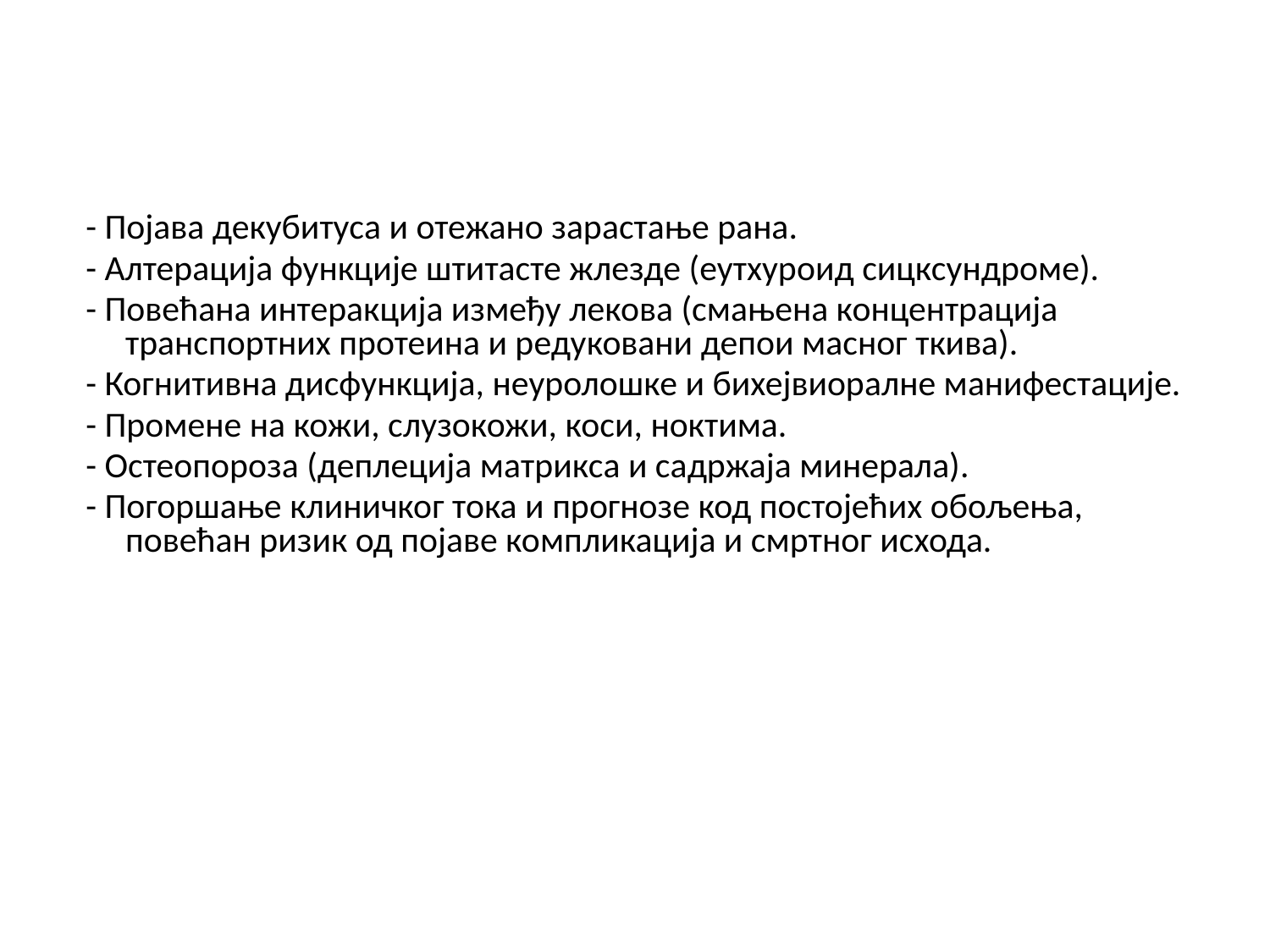

- Појава декубитуса и отежано зарастање рана.
 - Алтерација функције штитасте жлезде (еутхyроид сицксyндроме).
 - Повећана интеракција између лекова (смањена концентрација транспортних протеина и редуковани депои масног ткива).
 - Когнитивна дисфункција, неуролошке и бихејвиоралне манифестације.
 - Промене на кожи, слузокожи, коси, ноктима.
 - Остеопороза (деплеција матрикса и садржаја минерала).
 - Погоршање клиничког тока и прогнозе код постојећих обољења, повећан ризик од појаве компликација и смртног исхода.